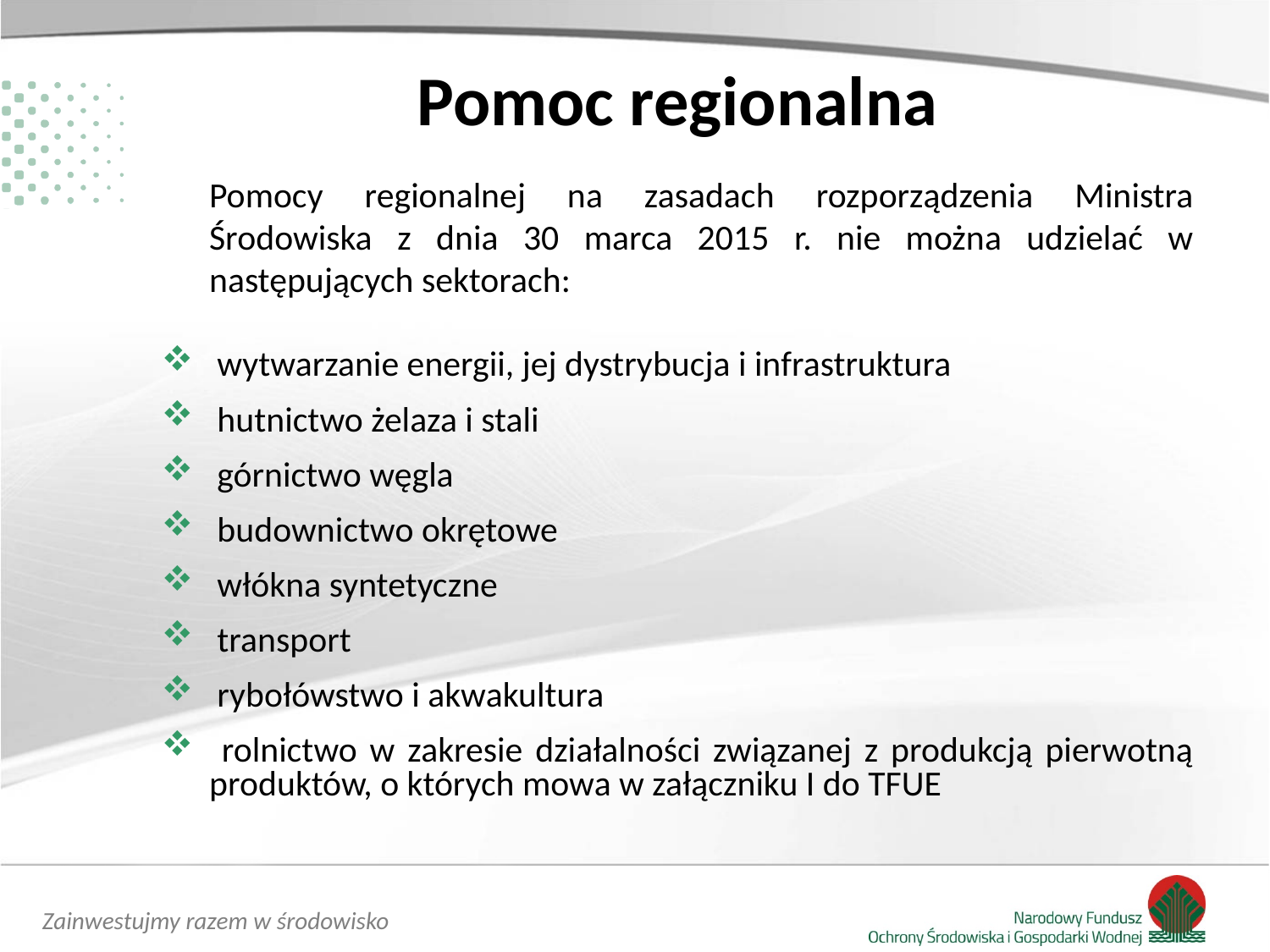

# Pomoc regionalna
	Pomocy regionalnej na zasadach rozporządzenia Ministra Środowiska z dnia 30 marca 2015 r. nie można udzielać w następujących sektorach:

 wytwarzanie energii, jej dystrybucja i infrastruktura
 hutnictwo żelaza i stali
 górnictwo węgla
 budownictwo okrętowe
 włókna syntetyczne
 transport
 rybołówstwo i akwakultura
 rolnictwo w zakresie działalności związanej z produkcją pierwotną produktów, o których mowa w załączniku I do TFUE